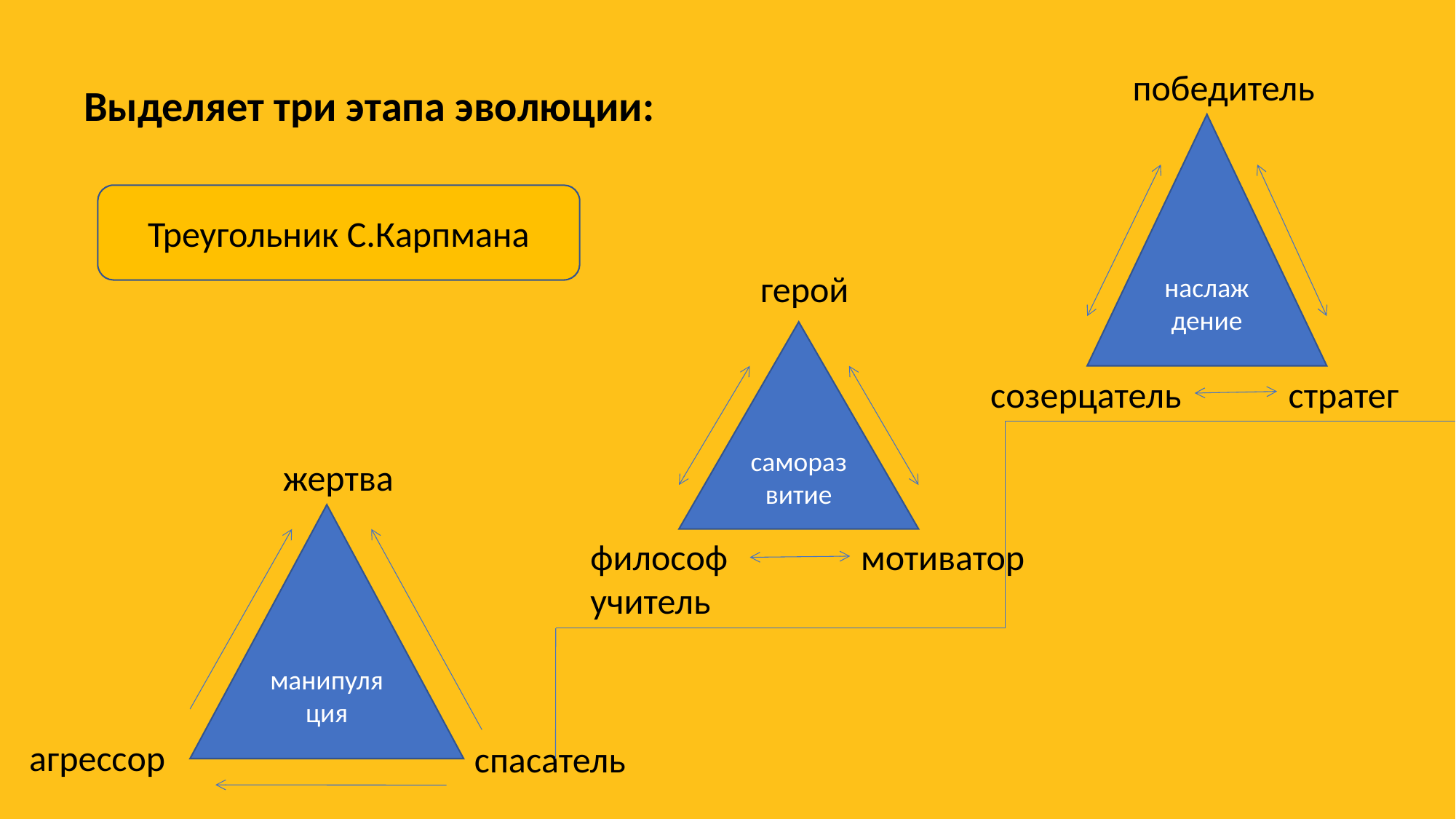

победитель

Выделяет три этапа эволюции:
наслаж
дение
Треугольник С.Карпмана
герой
саморазвитие
стратег
созерцатель
жертва
манипуляция
философ учитель
мотиватор
агрессор
спасатель